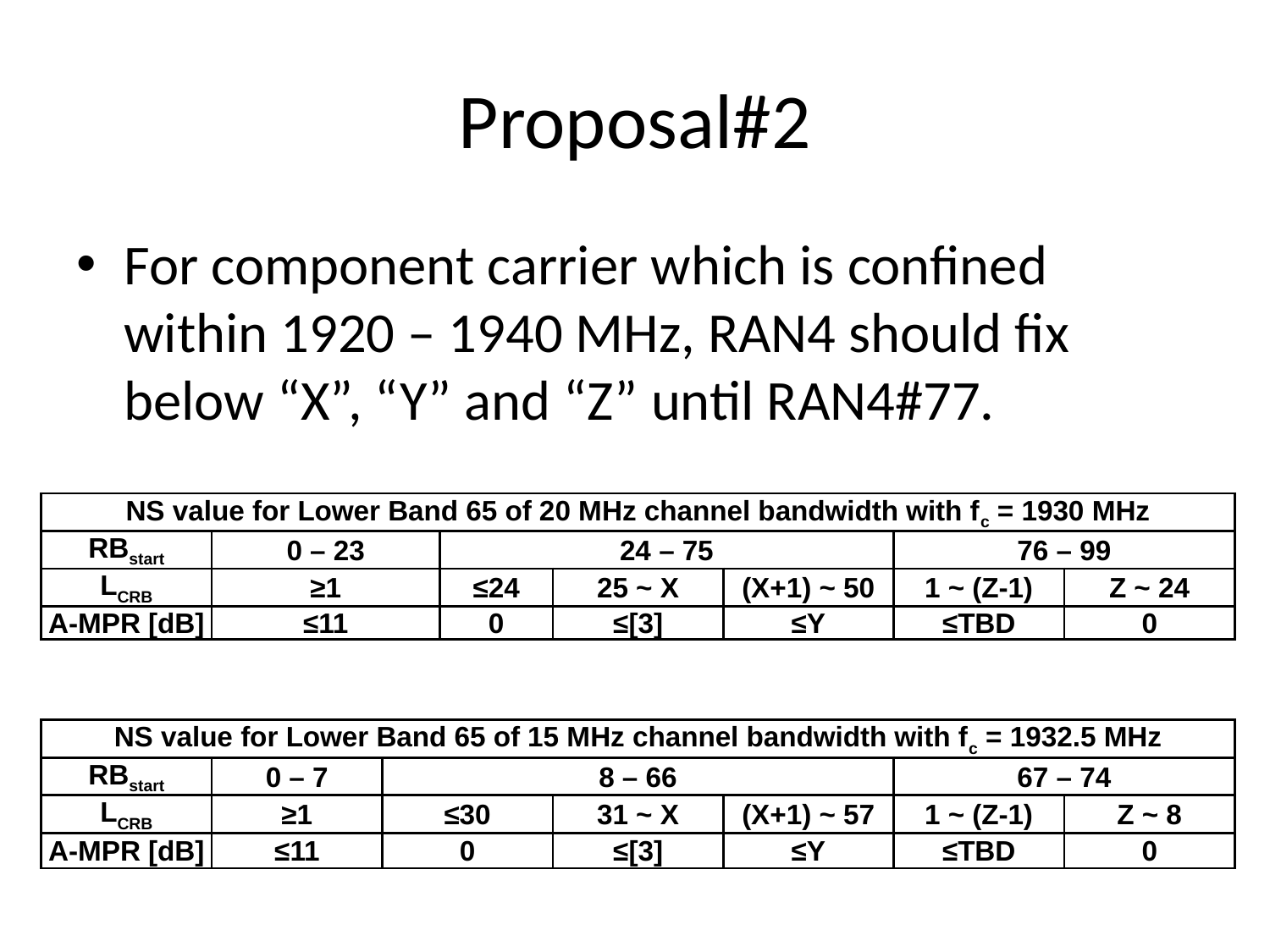

# Proposal#2
For component carrier which is confined within 1920 – 1940 MHz, RAN4 should fix below “X”, “Y” and “Z” until RAN4#77.
| NS value for Lower Band 65 of 20 MHz channel bandwidth with fc = 1930 MHz |  |  |  |  |  |  |
| --- | --- | --- | --- | --- | --- | --- |
| RBstart | 0 – 23 | 24 – 75 |  |  | 76 – 99 |  |
| LCRB | ≥1 | ≤24 | 25 ~ X | (X+1) ~ 50 | 1 ~ (Z-1) | Z ~ 24 |
| A-MPR [dB] | ≤11 | 0 | ≤[3] | ≤Y | ≤TBD | 0 |
| NS value for Lower Band 65 of 15 MHz channel bandwidth with fc = 1932.5 MHz |  |  |  |  |  |  |
| --- | --- | --- | --- | --- | --- | --- |
| RBstart | 0 – 7 | 8 – 66 |  |  | 67 – 74 |  |
| LCRB | ≥1 | ≤30 | 31 ~ X | (X+1) ~ 57 | 1 ~ (Z-1) | Z ~ 8 |
| A-MPR [dB] | ≤11 | 0 | ≤[3] | ≤Y | ≤TBD | 0 |